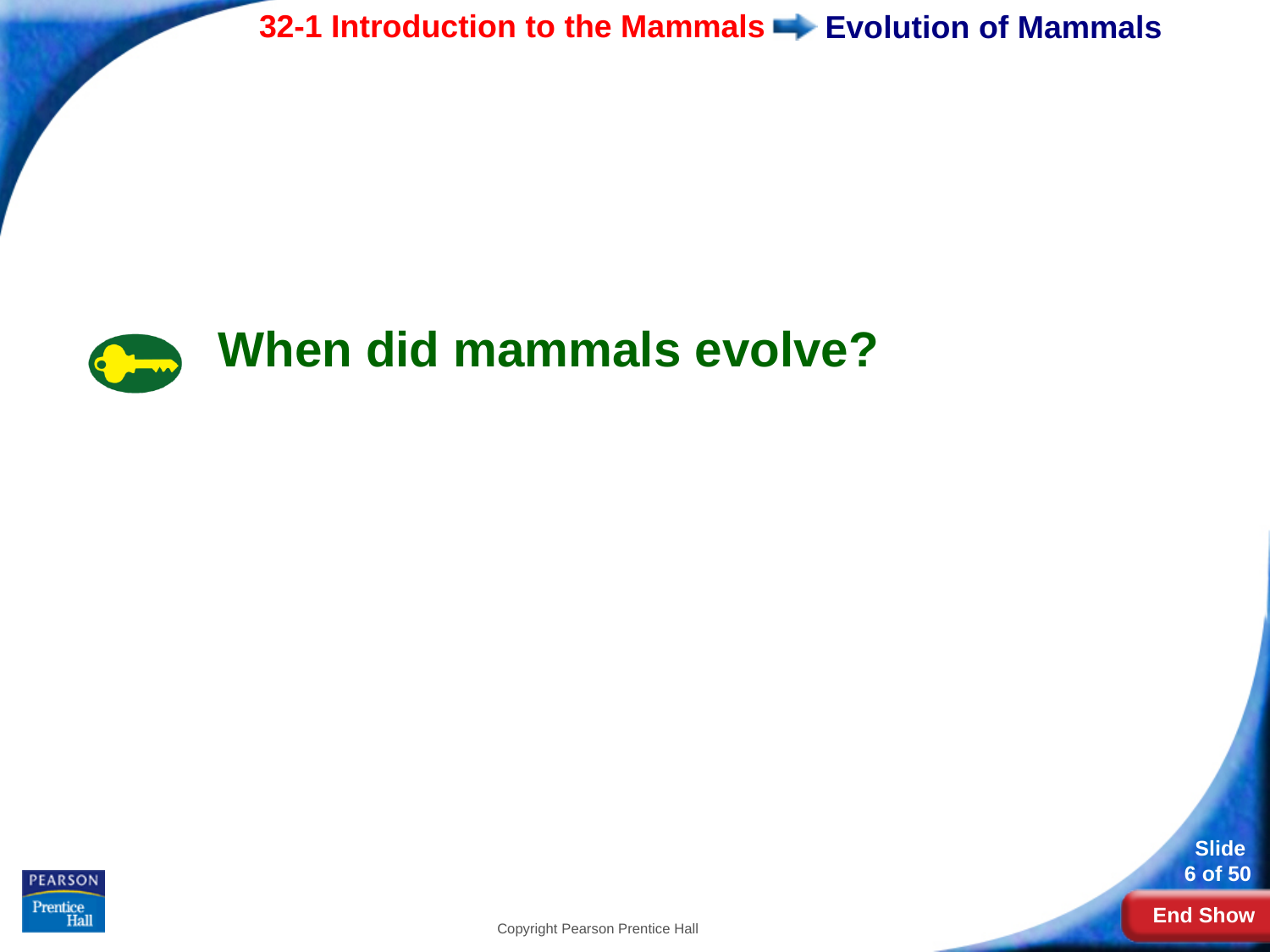

# Evolution of Mammals

When did mammals evolve?

Copyright Pearson Prentice Hall